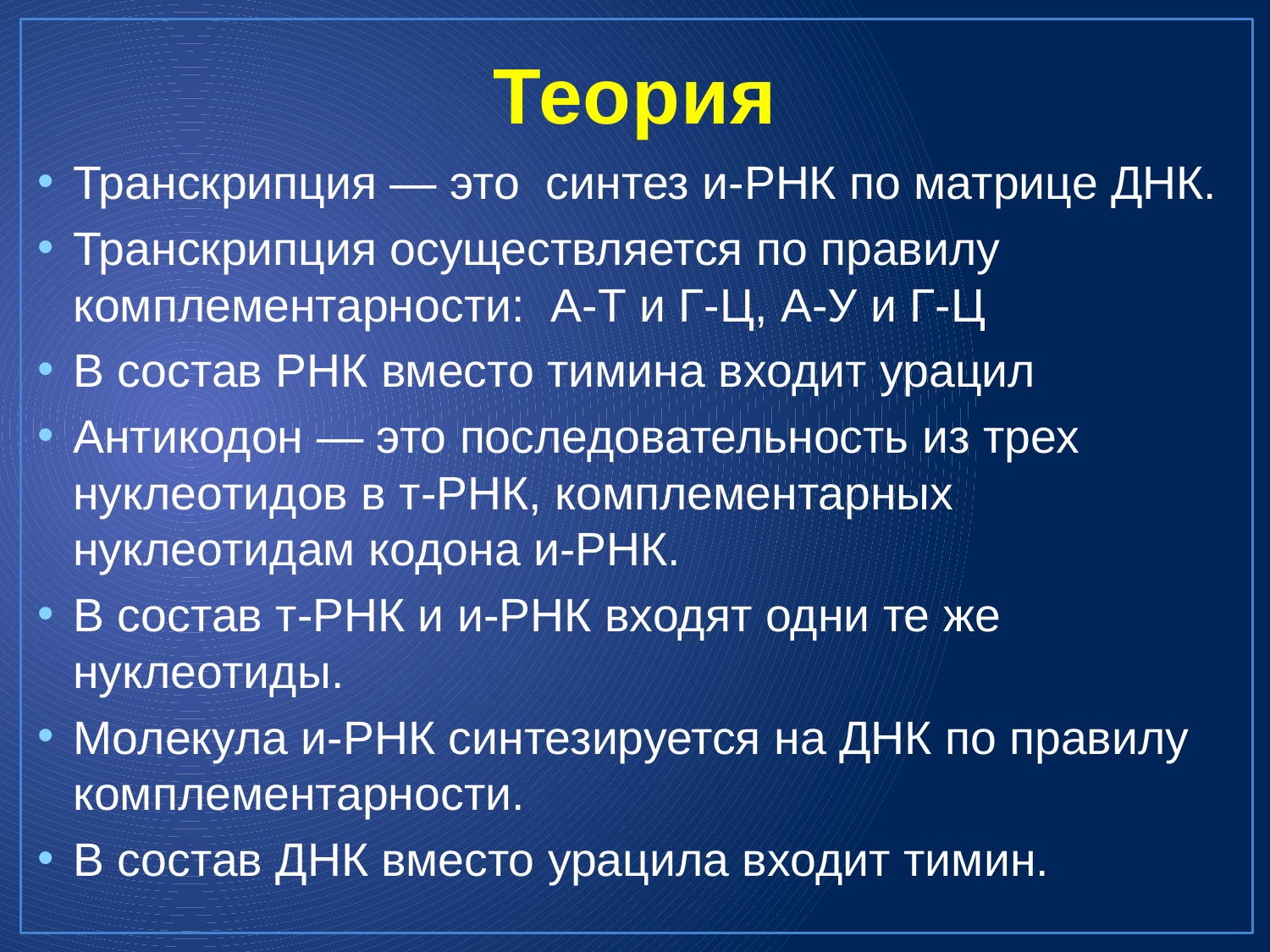

# Теория
Транскрипция — это  синтез и-РНК по матрице ДНК.
Транскрипция осуществляется по правилу комплементарности:  А-Т и Г-Ц, А-У и Г-Ц
В состав РНК вместо тимина входит урацил
Антикодон — это последовательность из трех нуклеотидов в т-РНК, комплементарных нуклеотидам кодона и-РНК.
В состав т-РНК и и-РНК входят одни те же нуклеотиды.
Молекула и-РНК синтезируется на ДНК по правилу комплементарности.
В состав ДНК вместо урацила входит тимин.